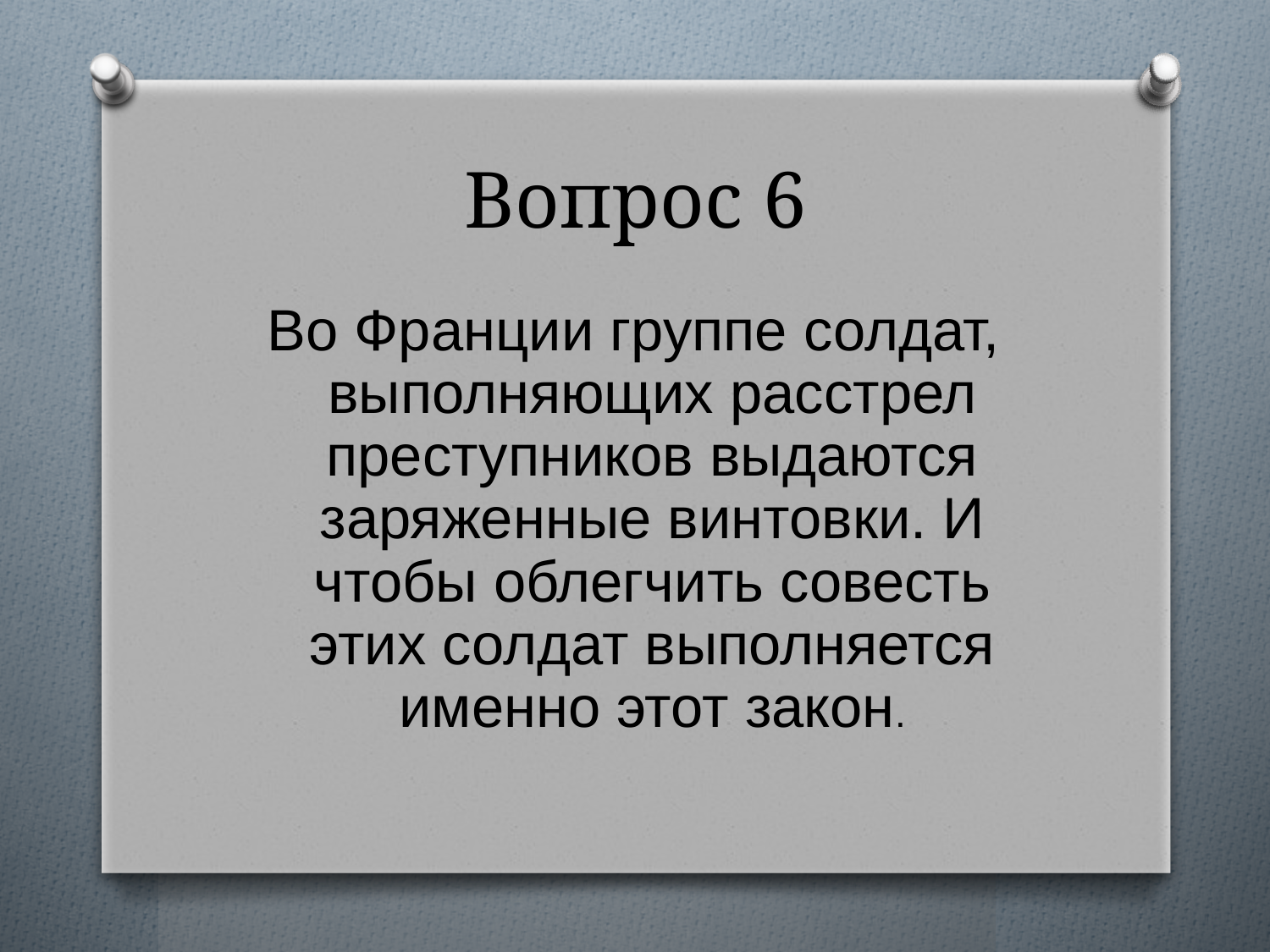

# Вопрос 6
Во Франции группе солдат, выполняющих расстрел преступников выдаются заряженные винтовки. И чтобы облегчить совесть этих солдат выполняется именно этот закон.